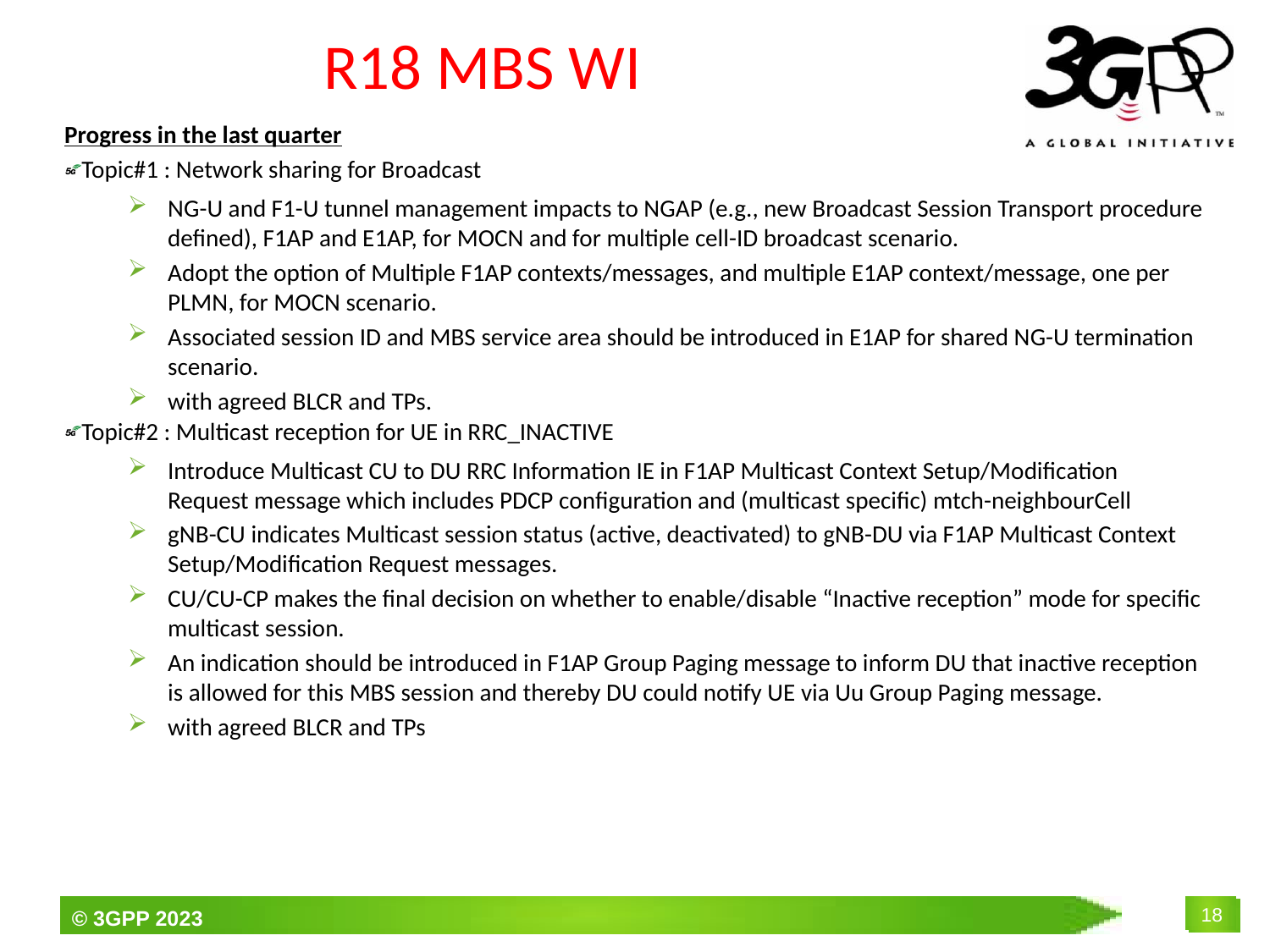

# R18 MBS WI
Progress in the last quarter
Topic#1 : Network sharing for Broadcast
NG-U and F1-U tunnel management impacts to NGAP (e.g., new Broadcast Session Transport procedure defined), F1AP and E1AP, for MOCN and for multiple cell-ID broadcast scenario.
Adopt the option of Multiple F1AP contexts/messages, and multiple E1AP context/message, one per PLMN, for MOCN scenario.
Associated session ID and MBS service area should be introduced in E1AP for shared NG-U termination scenario.
with agreed BLCR and TPs.
Topic#2 : Multicast reception for UE in RRC_INACTIVE
Introduce Multicast CU to DU RRC Information IE in F1AP Multicast Context Setup/Modification Request message which includes PDCP configuration and (multicast specific) mtch-neighbourCell
gNB-CU indicates Multicast session status (active, deactivated) to gNB-DU via F1AP Multicast Context Setup/Modification Request messages.
CU/CU-CP makes the final decision on whether to enable/disable “Inactive reception” mode for specific multicast session.
An indication should be introduced in F1AP Group Paging message to inform DU that inactive reception is allowed for this MBS session and thereby DU could notify UE via Uu Group Paging message.
with agreed BLCR and TPs
18